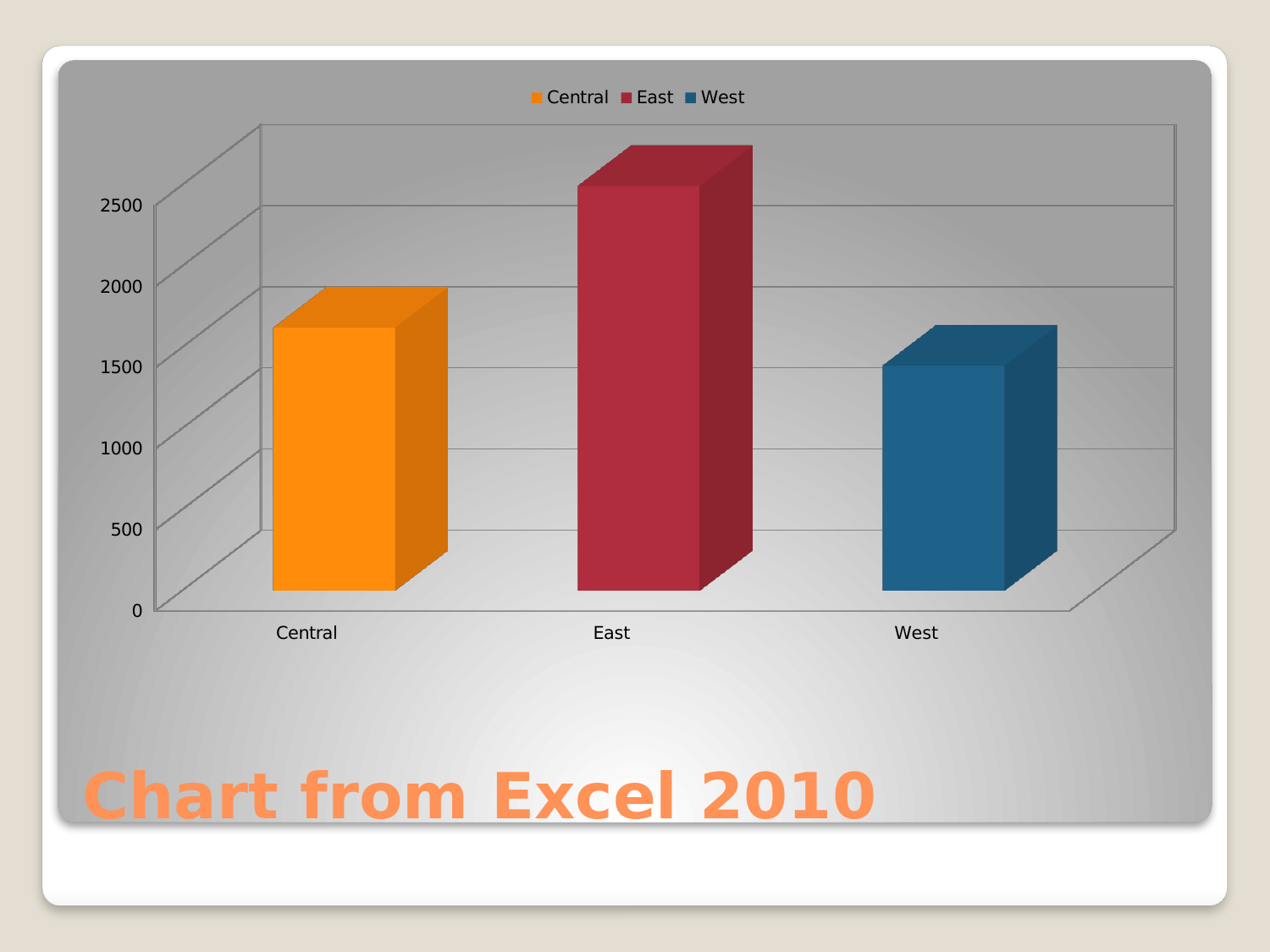

[unsupported chart]

# Chart from Excel 2010